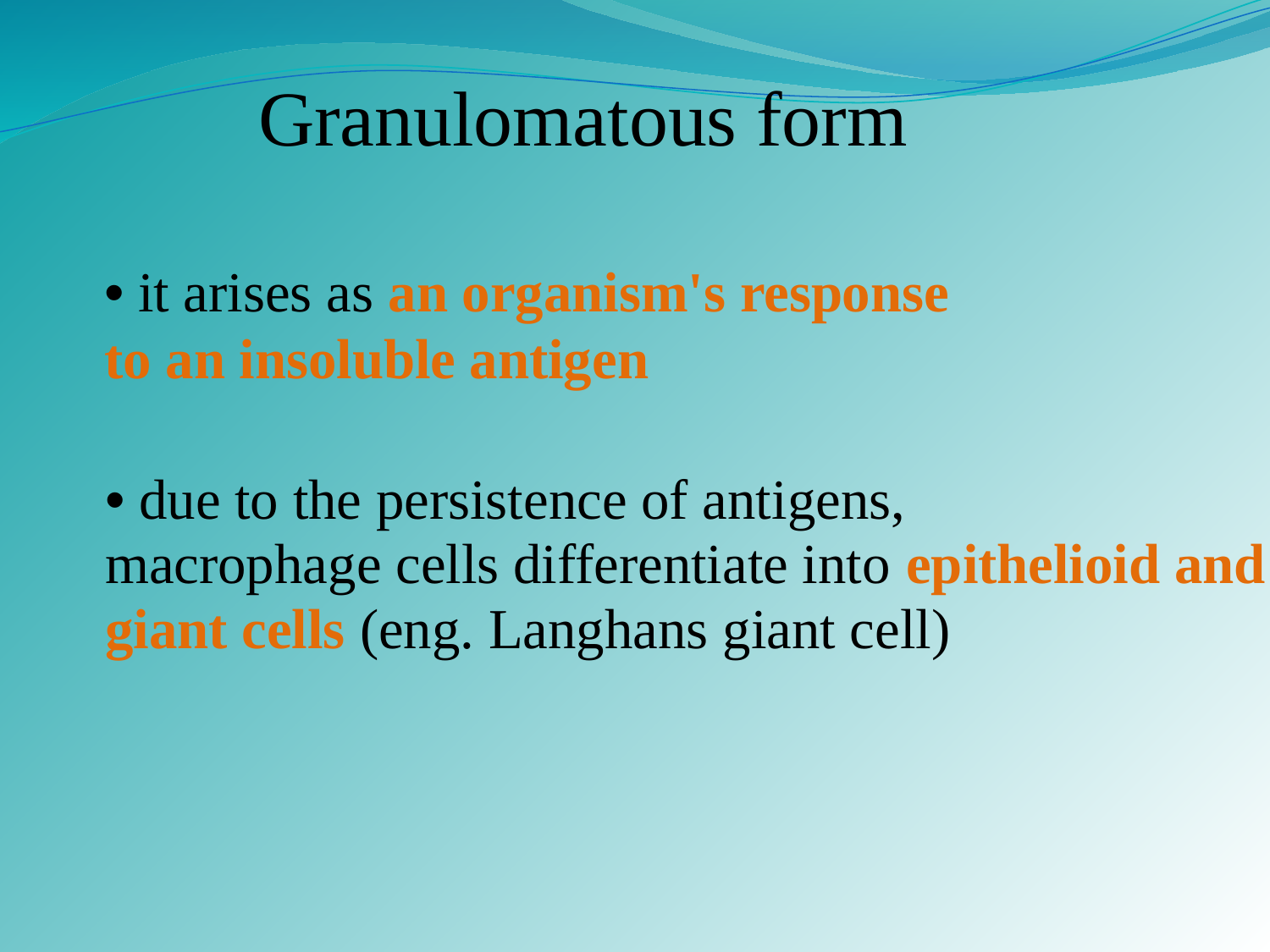

Granulomatous form
• it arises as an organism's response
to an insoluble antigen
• due to the persistence of antigens,
macrophage cells differentiate into epithelioid and
giant cells (eng. Langhans giant cell)